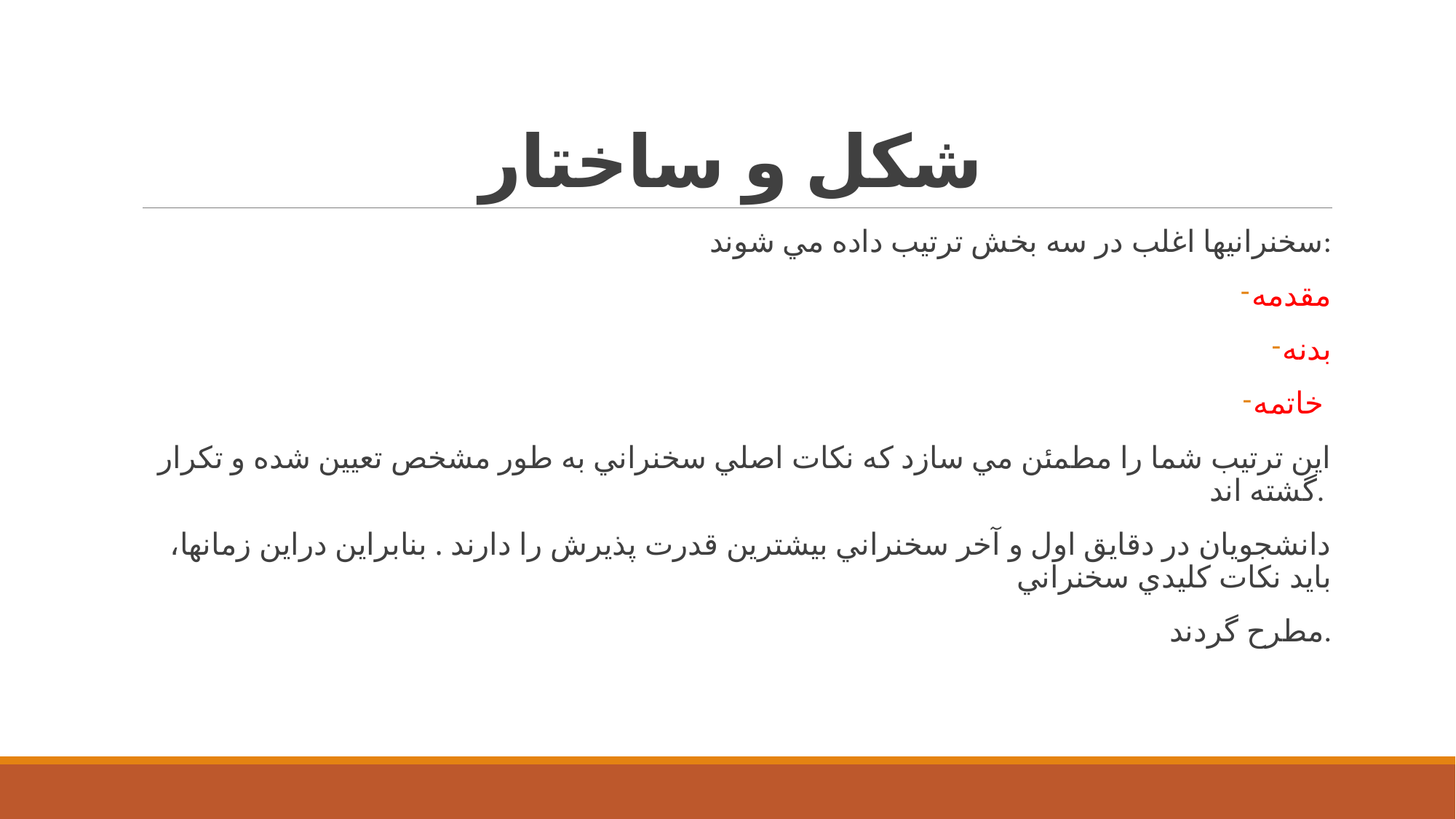

# شكل و ساختار
سخنرانيها اغلب در سه بخش ترتيب داده مي شوند:
مقدمه
بدنه
خاتمه
اين ترتيب شما را مطمئن مي سازد كه نكات اصلي سخنراني به طور مشخص تعيين شده و تكرار گشته اند.
دانشجويان در دقايق اول و آخر سخنراني بيشترين قدرت پذيرش را دارند . بنابراين دراين زمانها، بايد نكات كليدي سخنراني
 مطرح گردند.